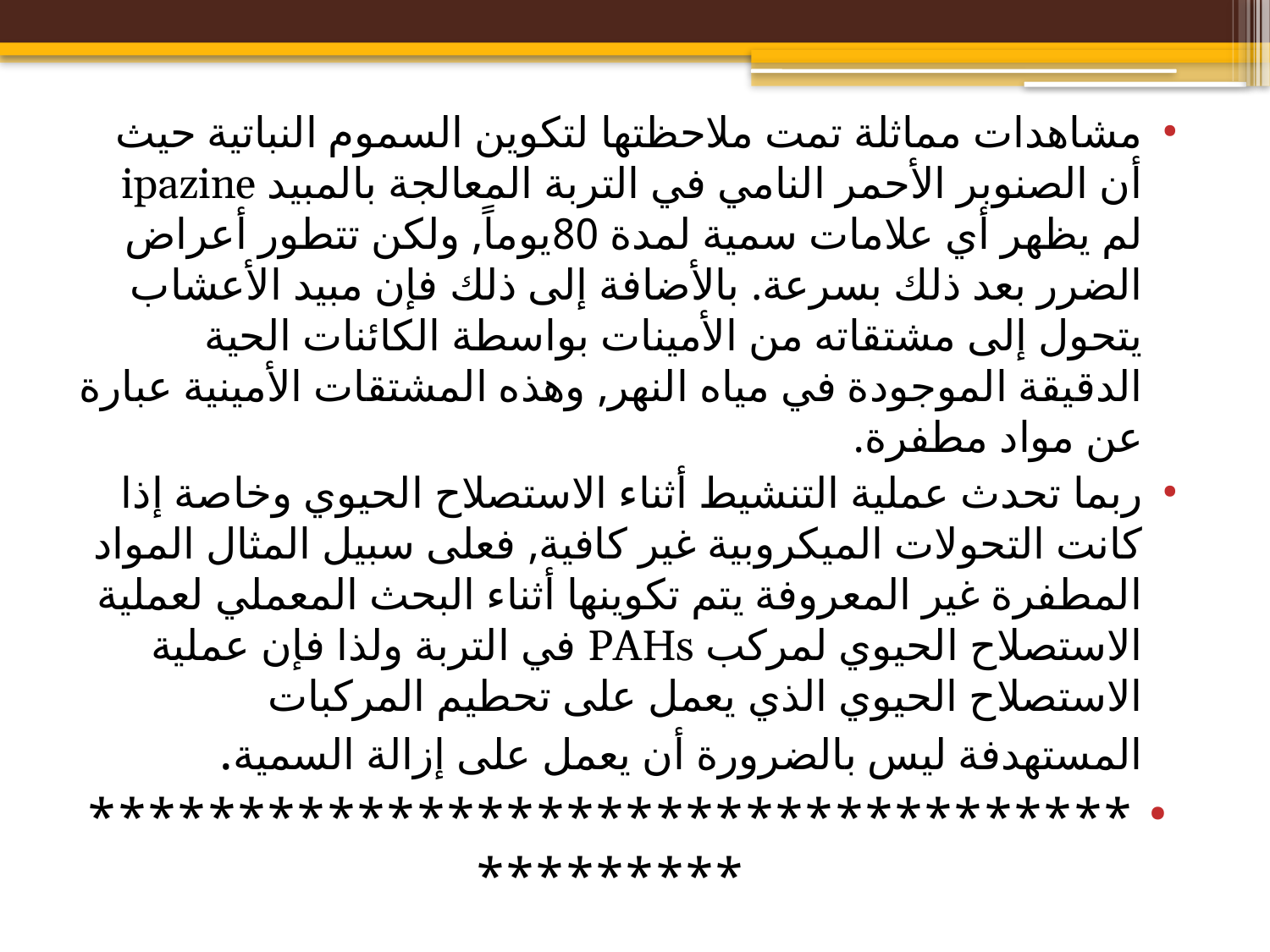

مشاهدات مماثلة تمت ملاحظتها لتكوين السموم النباتية حيث أن الصنوبر الأحمر النامي في التربة المعالجة بالمبيد ipazine لم يظهر أي علامات سمية لمدة 80يوماً, ولكن تتطور أعراض الضرر بعد ذلك بسرعة. بالأضافة إلى ذلك فإن مبيد الأعشاب يتحول إلى مشتقاته من الأمينات بواسطة الكائنات الحية الدقيقة الموجودة في مياه النهر, وهذه المشتقات الأمينية عبارة عن مواد مطفرة.
ربما تحدث عملية التنشيط أثناء الاستصلاح الحيوي وخاصة إذا كانت التحولات الميكروبية غير كافية, فعلى سبيل المثال المواد المطفرة غير المعروفة يتم تكوينها أثناء البحث المعملي لعملية الاستصلاح الحيوي لمركب PAHs في التربة ولذا فإن عملية الاستصلاح الحيوي الذي يعمل على تحطيم المركبات المستهدفة ليس بالضرورة أن يعمل على إزالة السمية.
********************************************